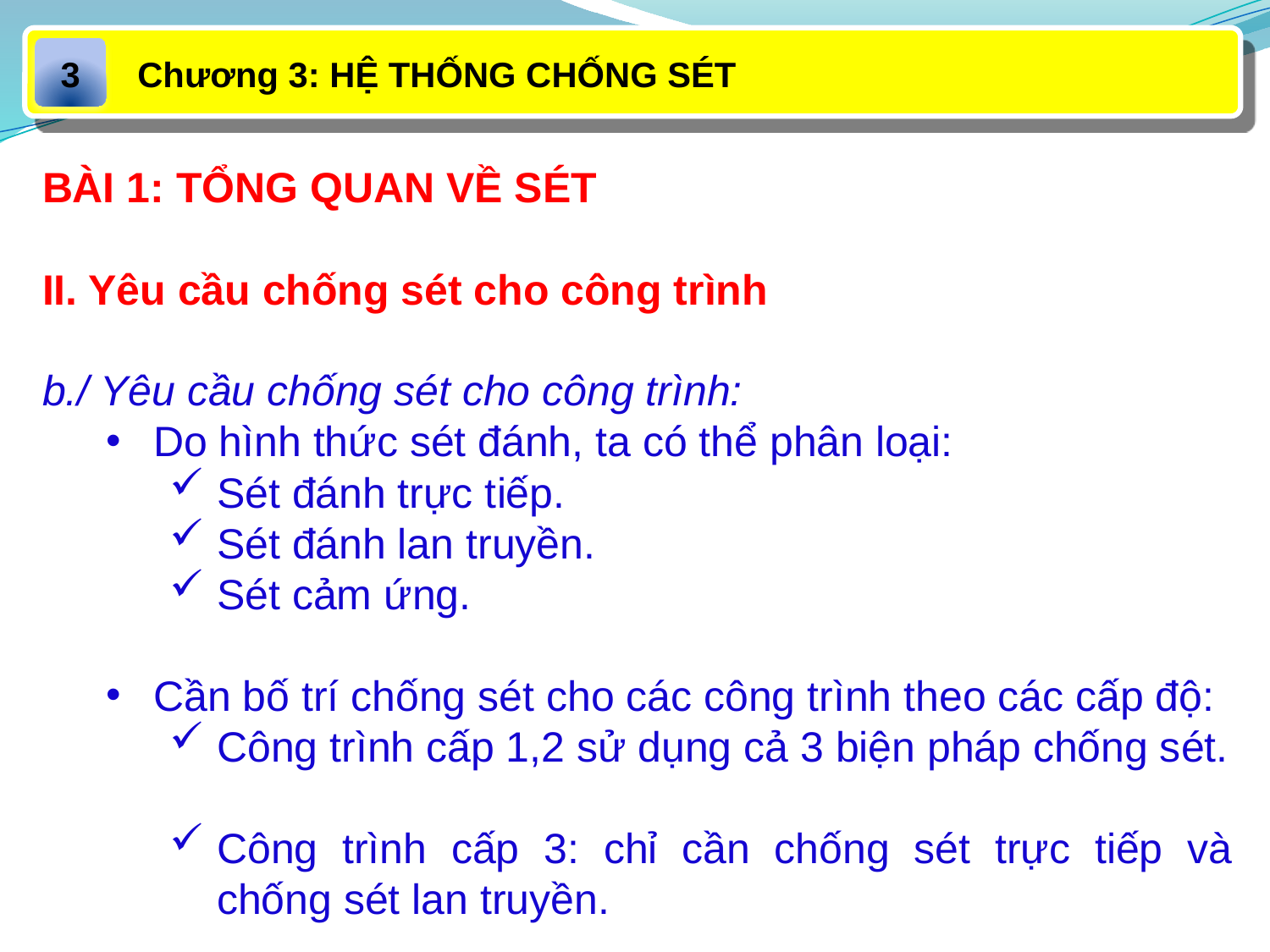

Chương 3: HỆ THỐNG CHỐNG SÉT
3

BÀI 1: TỔNG QUAN VỀ SÉT

II. Yêu cầu chống sét cho công trình

b./ Yêu cầu chống sét cho công trình:
Do hình thức sét đánh, ta có thể phân loại:
Sét đánh trực tiếp.
Sét đánh lan truyền.
Sét cảm ứng.

Cần bố trí chống sét cho các công trình theo các cấp độ:
Công trình cấp 1,2 sử dụng cả 3 biện pháp chống sét.

Công trình cấp 3: chỉ cần chống sét trực tiếp và chống sét lan truyền.